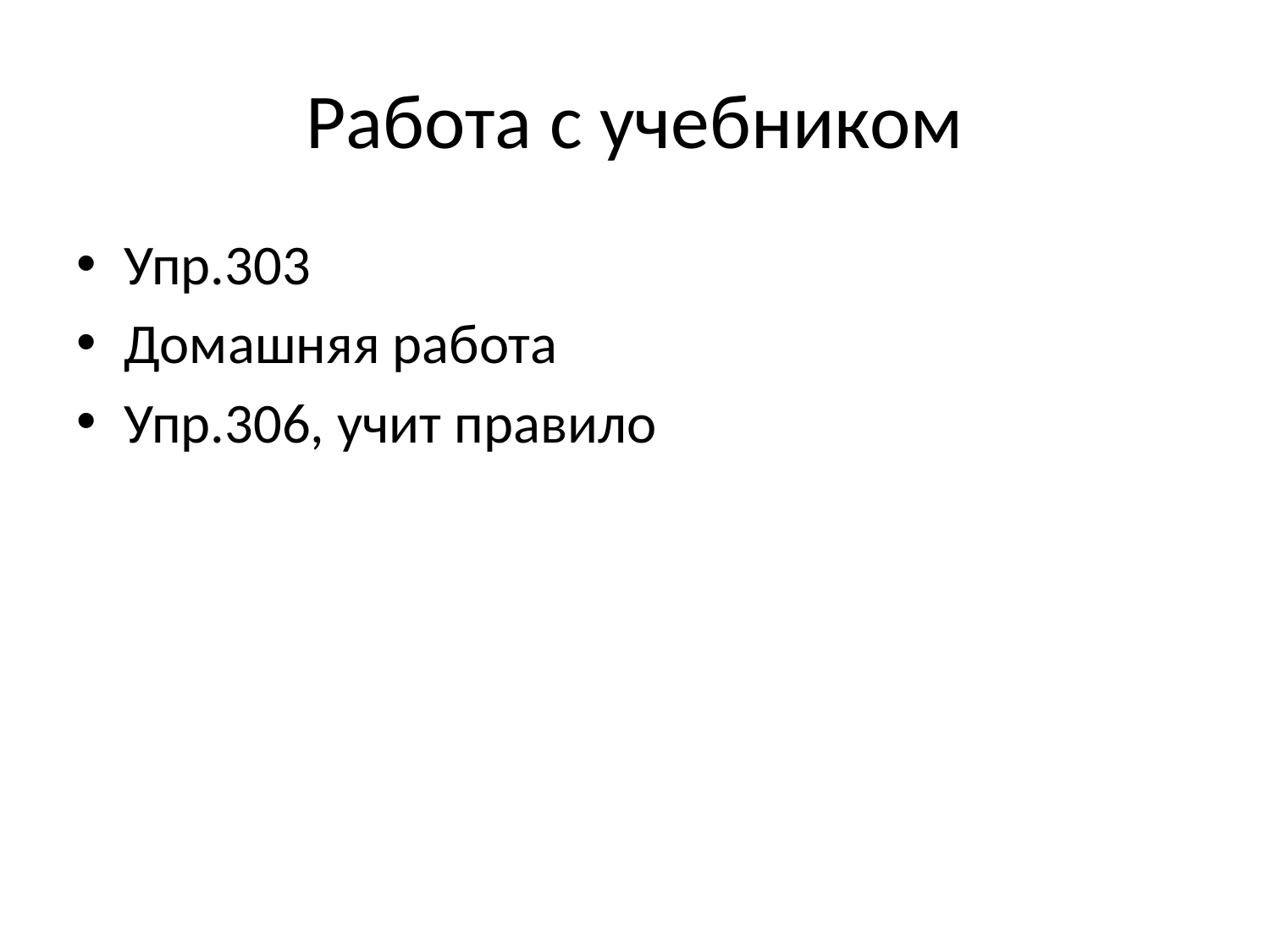

# Работа с учебником
Упр.303
Домашняя работа
Упр.306, учит правило